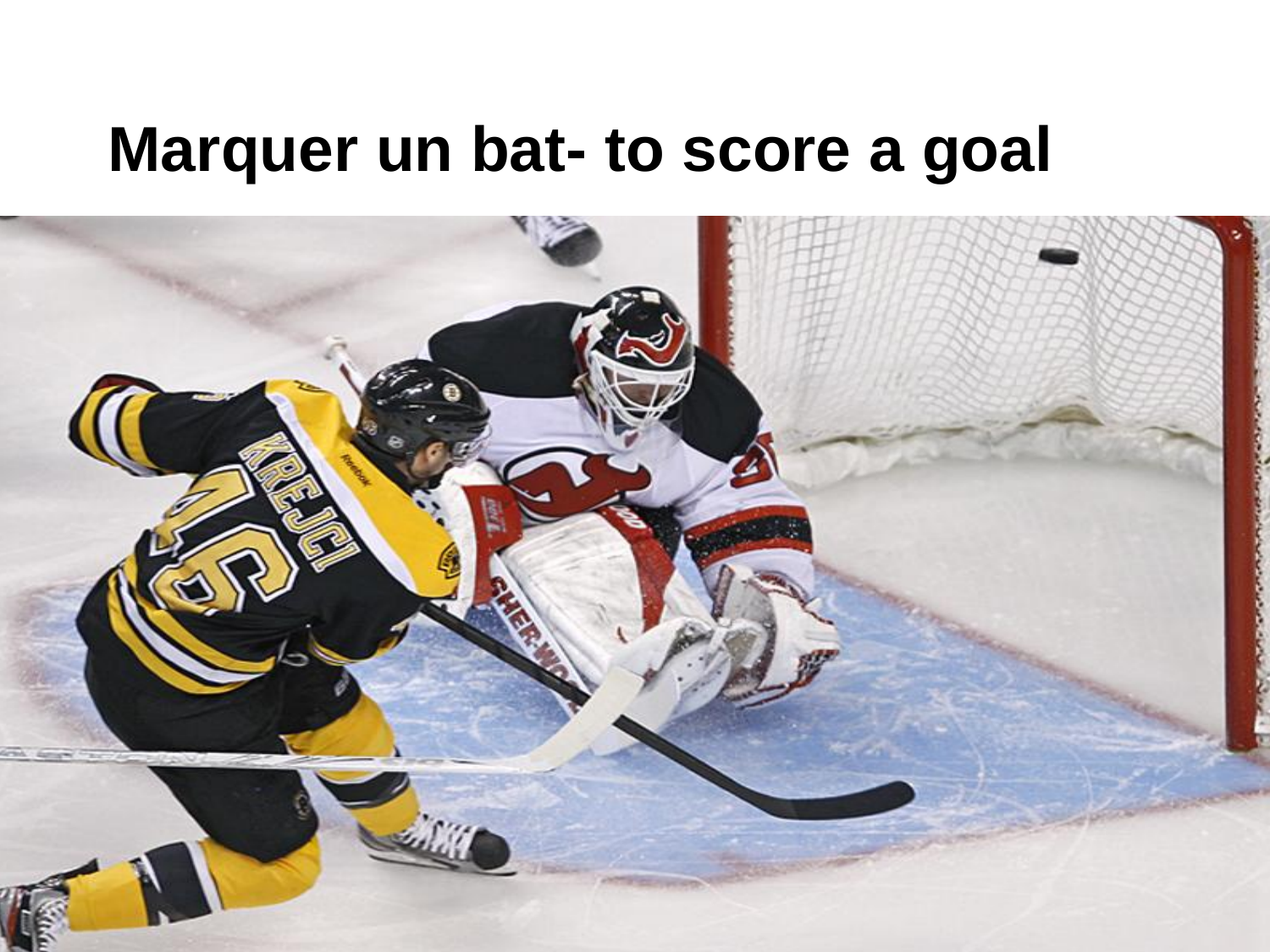

# Marquer un bat- to score a goal